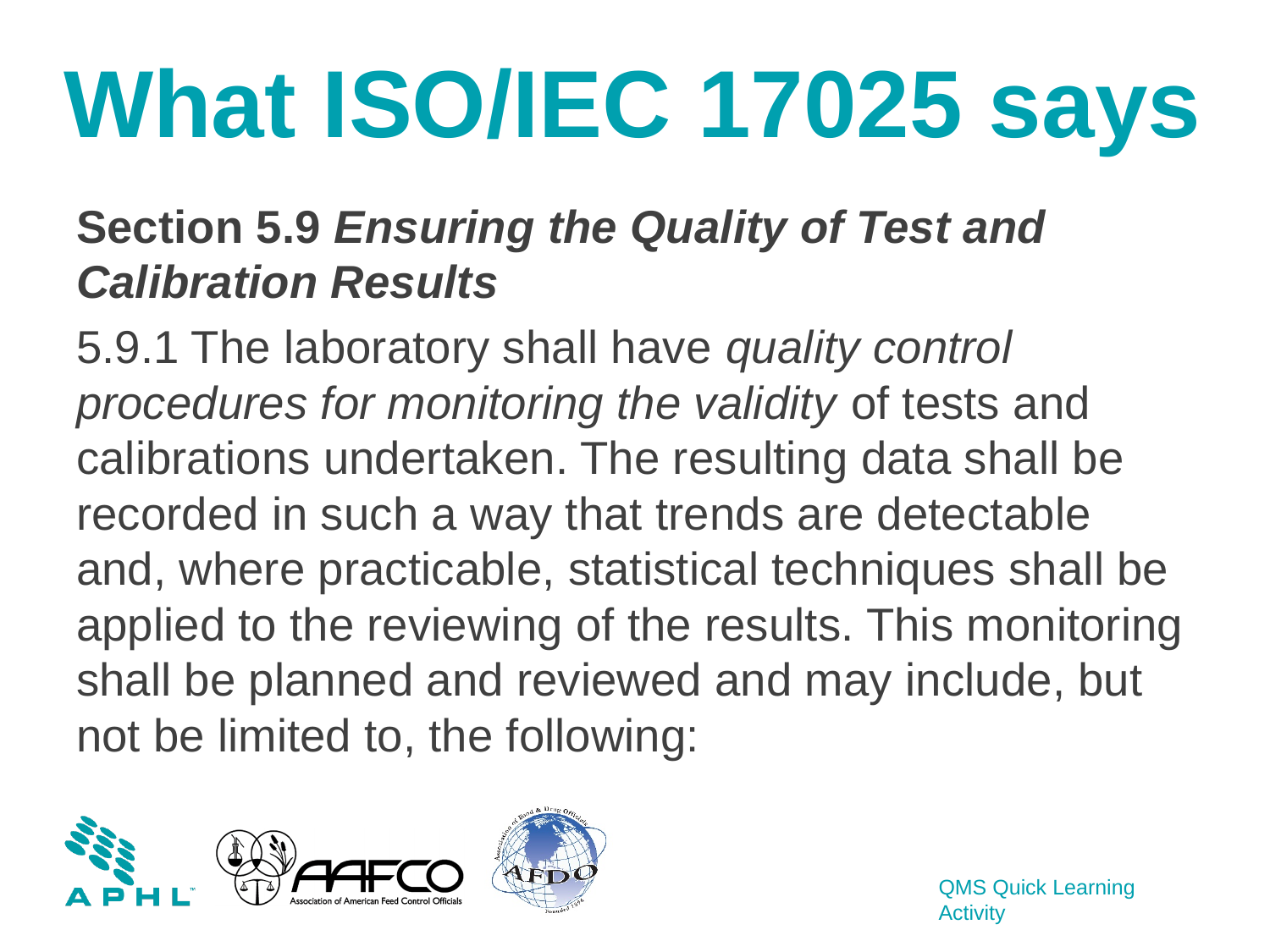

# What ISO/IEC 17025 says
Section 5.9 Ensuring the Quality of Test and Calibration Results
5.9.1 The laboratory shall have quality control procedures for monitoring the validity of tests and calibrations undertaken. The resulting data shall be recorded in such a way that trends are detectable and, where practicable, statistical techniques shall be applied to the reviewing of the results. This monitoring shall be planned and reviewed and may include, but not be limited to, the following: